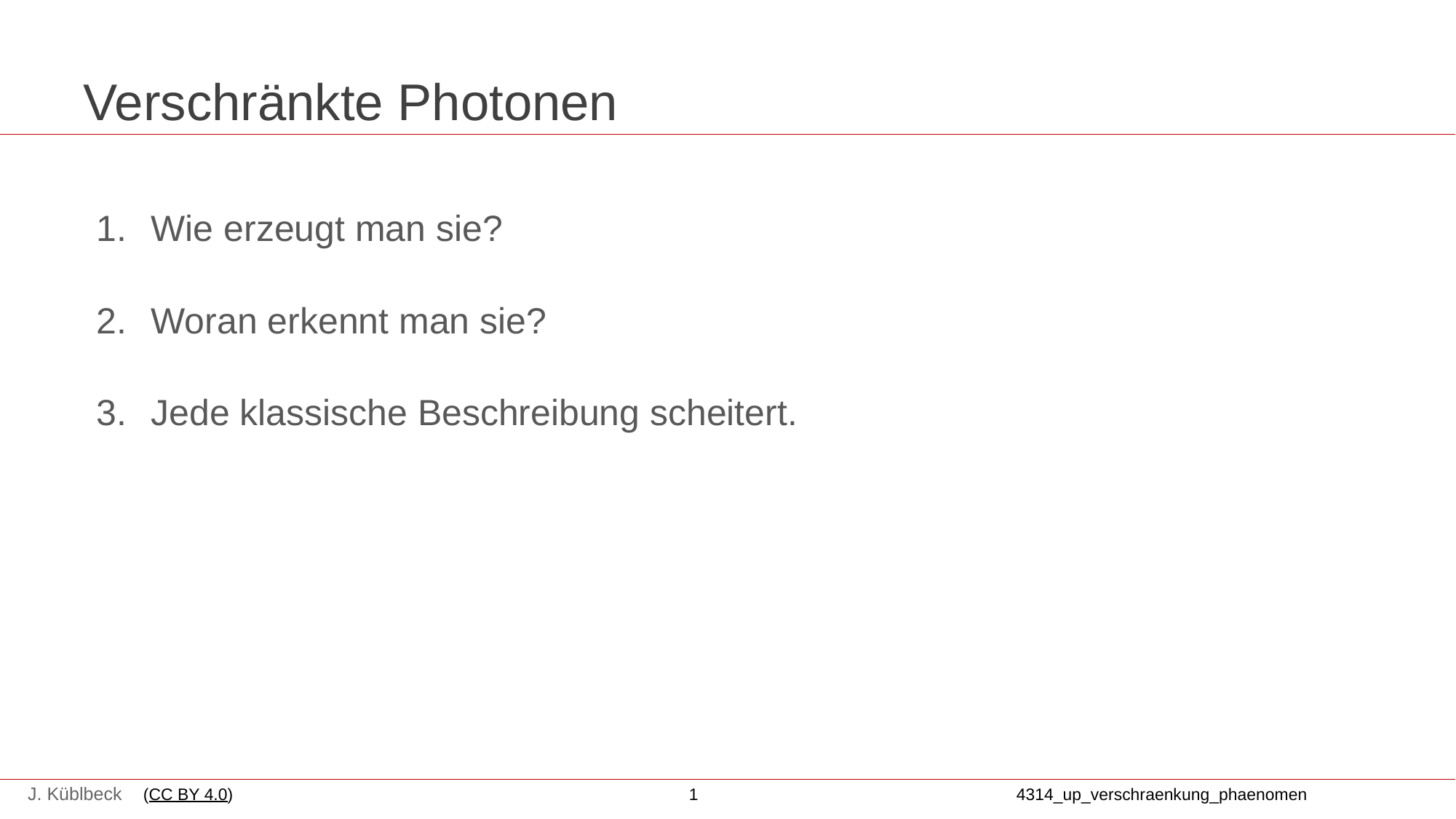

# Verschränkte Photonen

Wie erzeugt man sie?
Woran erkennt man sie?
Jede klassische Beschreibung scheitert.